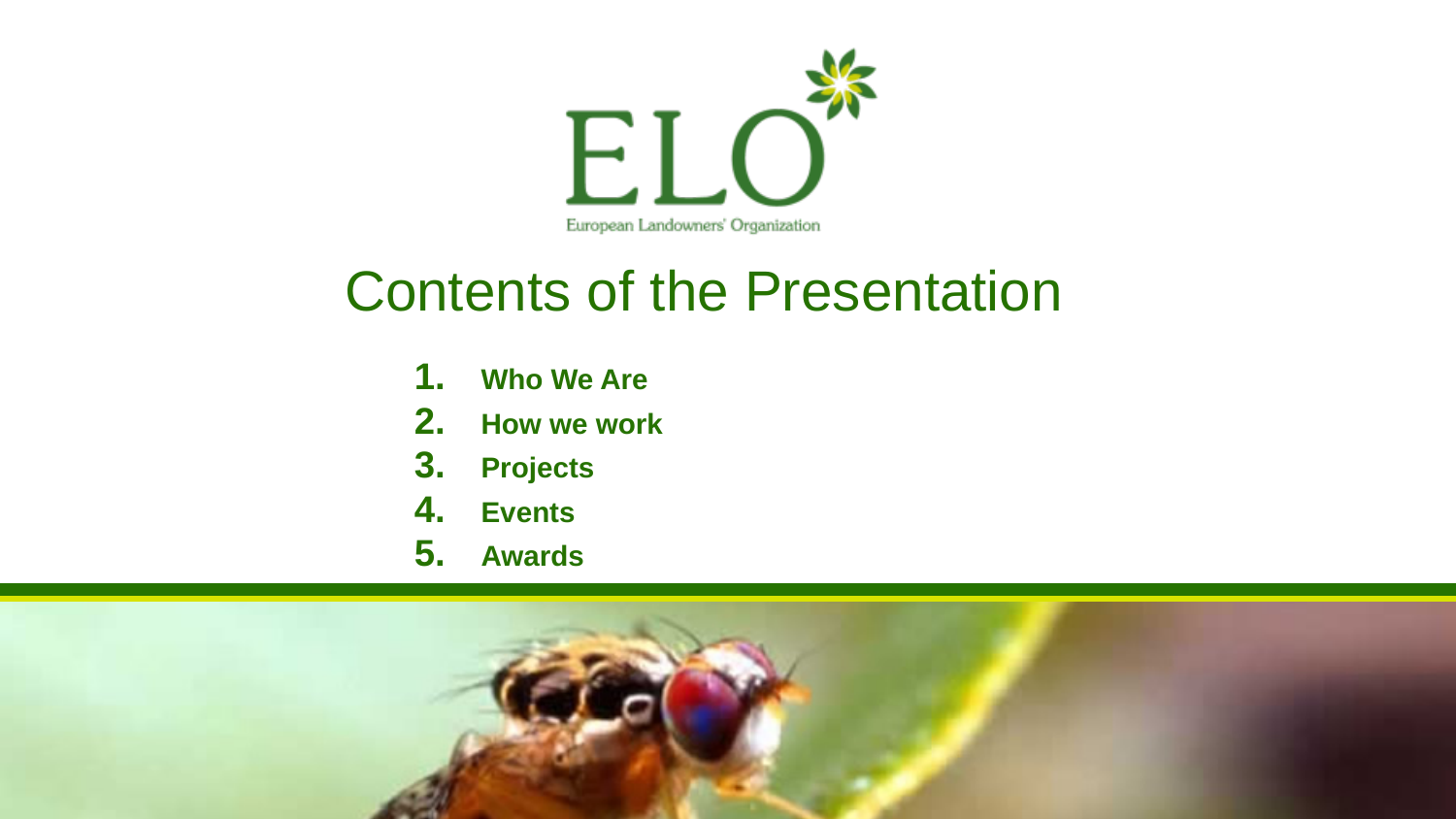

# Contents of the Presentation
Who We Are
How we work
Projects
Events
Awards